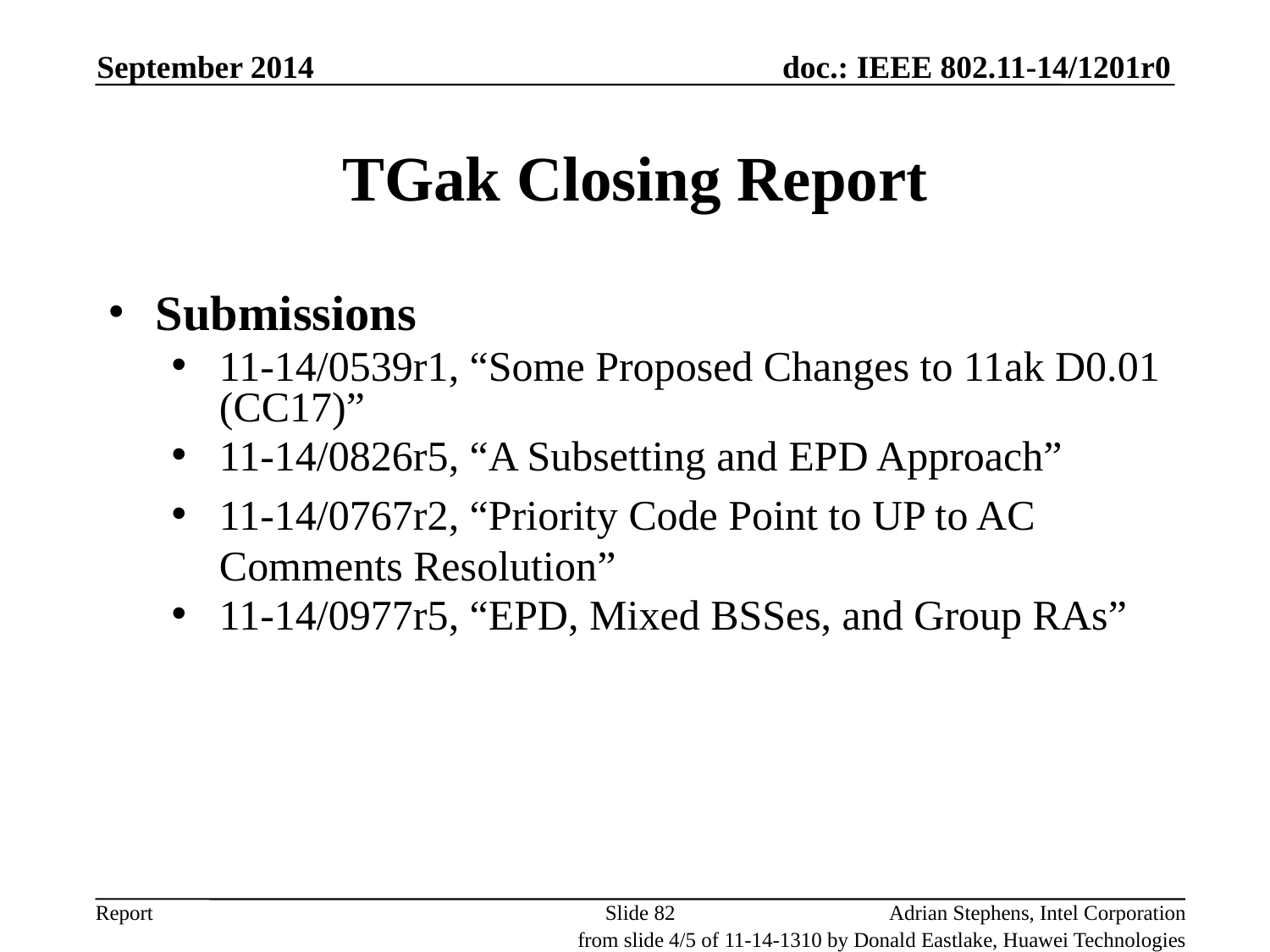

September 2014
# TGak Closing Report
Submissions
11-14/0539r1, “Some Proposed Changes to 11ak D0.01 (CC17)”
11-14/0826r5, “A Subsetting and EPD Approach”
11-14/0767r2, “Priority Code Point to UP to AC Comments Resolution”
11-14/0977r5, “EPD, Mixed BSSes, and Group RAs”
Slide 82
Adrian Stephens, Intel Corporation
from slide 4/5 of 11-14-1310 by Donald Eastlake, Huawei Technologies